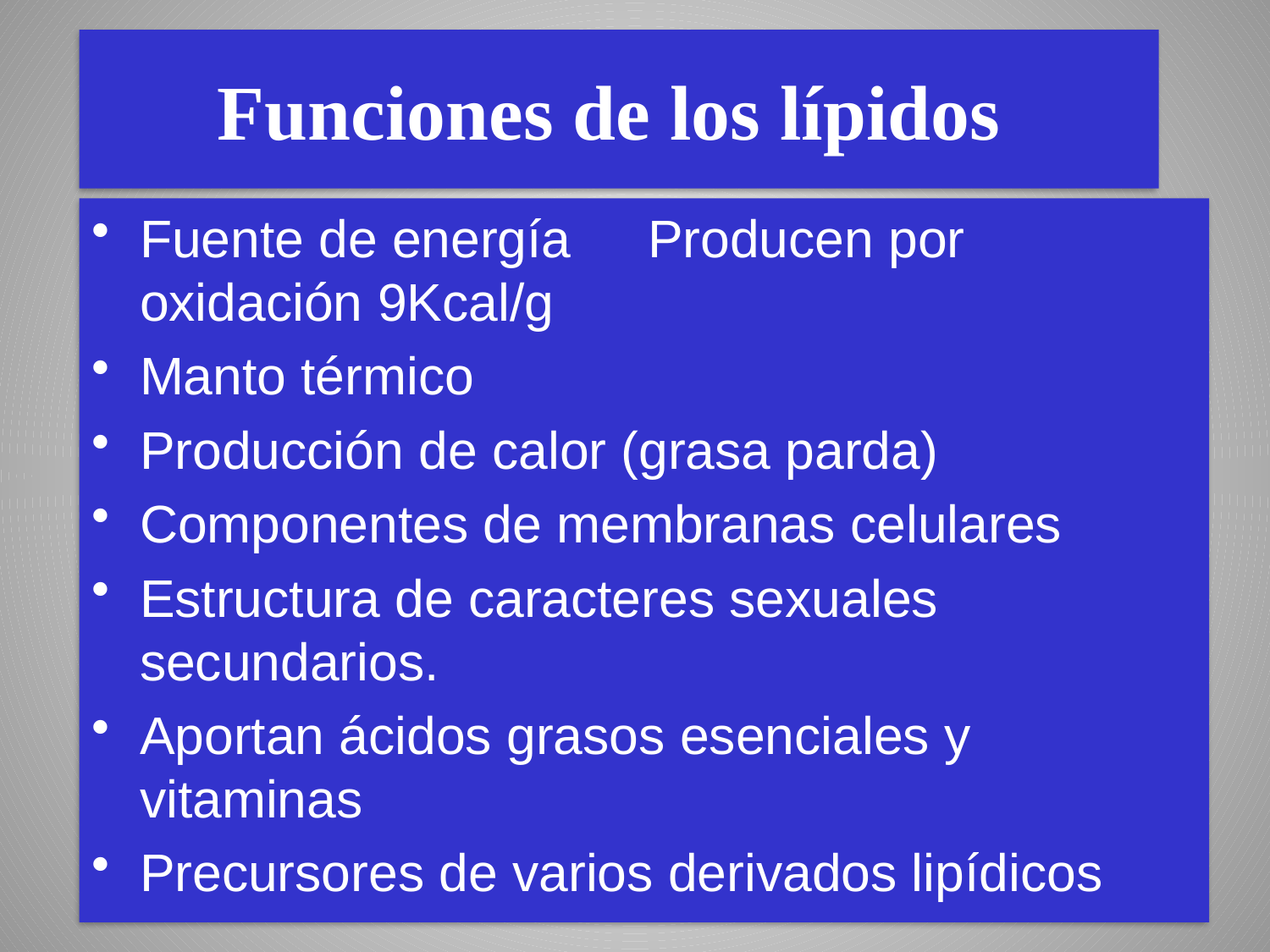

# Funciones de los lípidos
Fuente de energía	Producen por oxidación 9Kcal/g
Manto térmico
Producción de calor (grasa parda)
Componentes de membranas celulares
Estructura de caracteres sexuales secundarios.
Aportan ácidos grasos esenciales y vitaminas
Precursores de varios derivados lipídicos